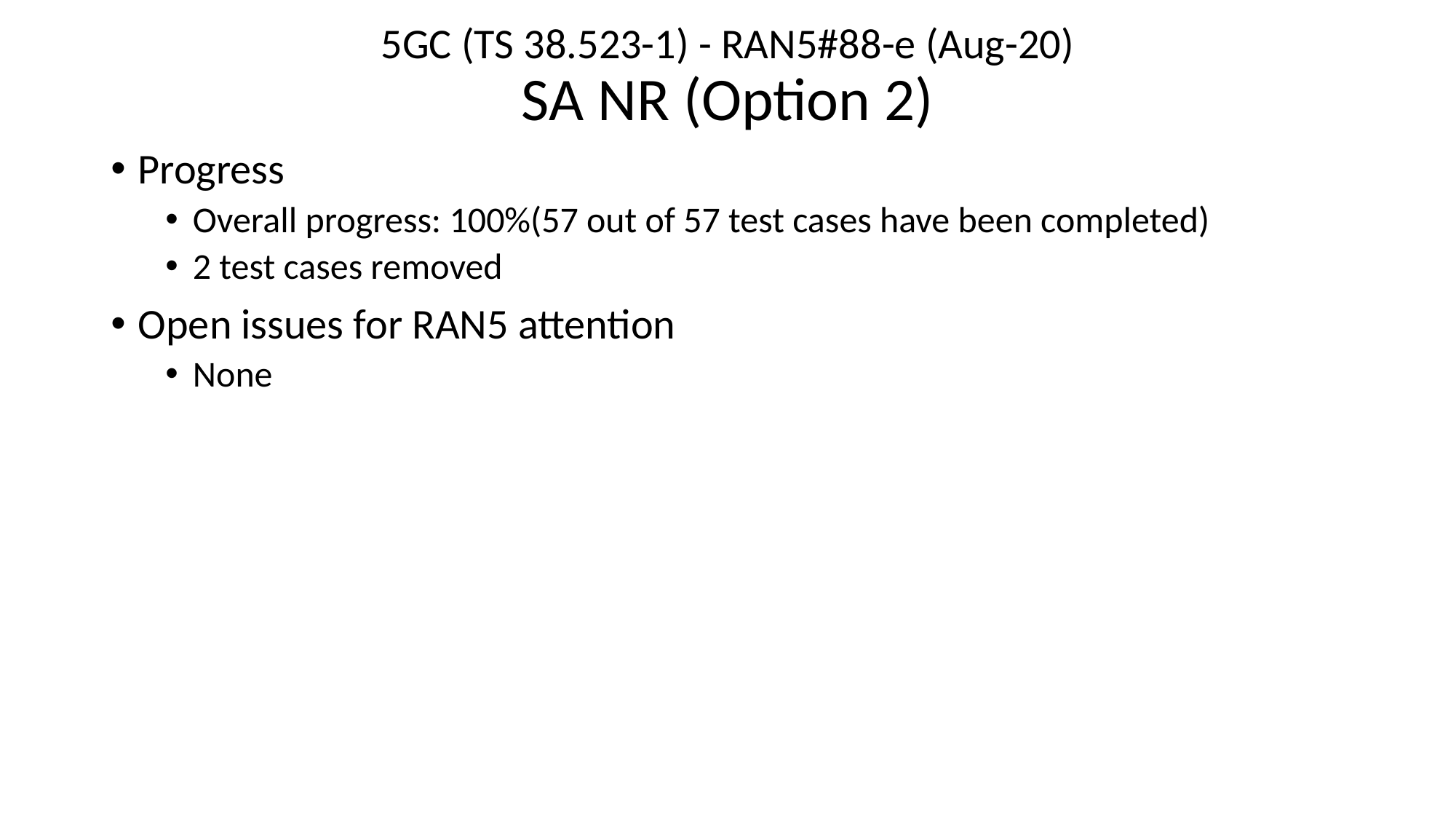

# 5GC (TS 38.523-1) - RAN5#88-e (Aug-20) SA NR (Option 2)
Progress
Overall progress: 100%(57 out of 57 test cases have been completed)
2 test cases removed
Open issues for RAN5 attention
None